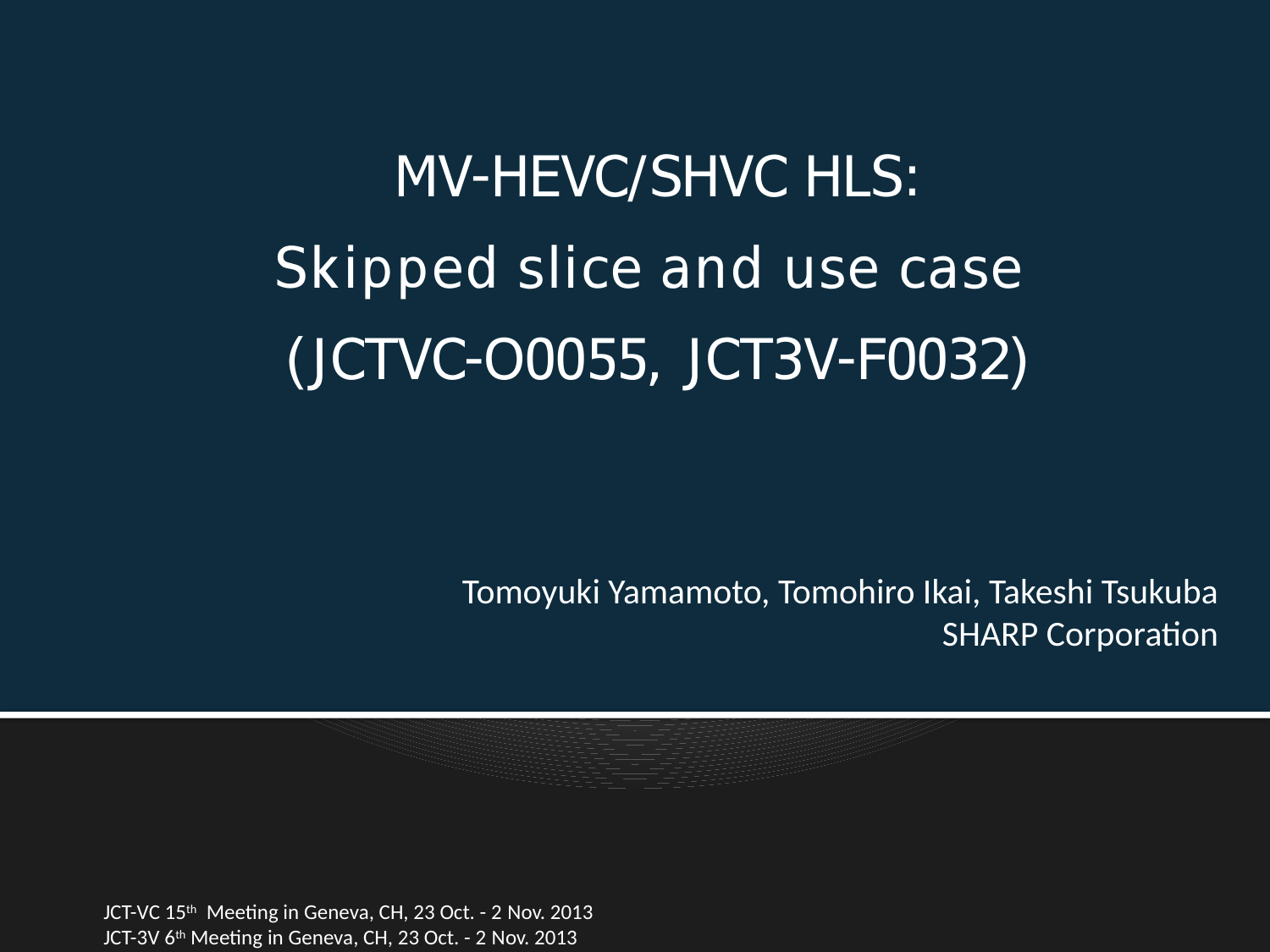

# MV-HEVC/SHVC HLS: Skipped slice and use case (JCTVC-O0055, JCT3V-F0032)

Tomoyuki Yamamoto, Tomohiro Ikai, Takeshi Tsukuba
SHARP Corporation

JCT-VC 15th  Meeting in Geneva, CH, 23 Oct. - 2 Nov. 2013
JCT-3V 6th Meeting in Geneva, CH, 23 Oct. - 2 Nov. 2013